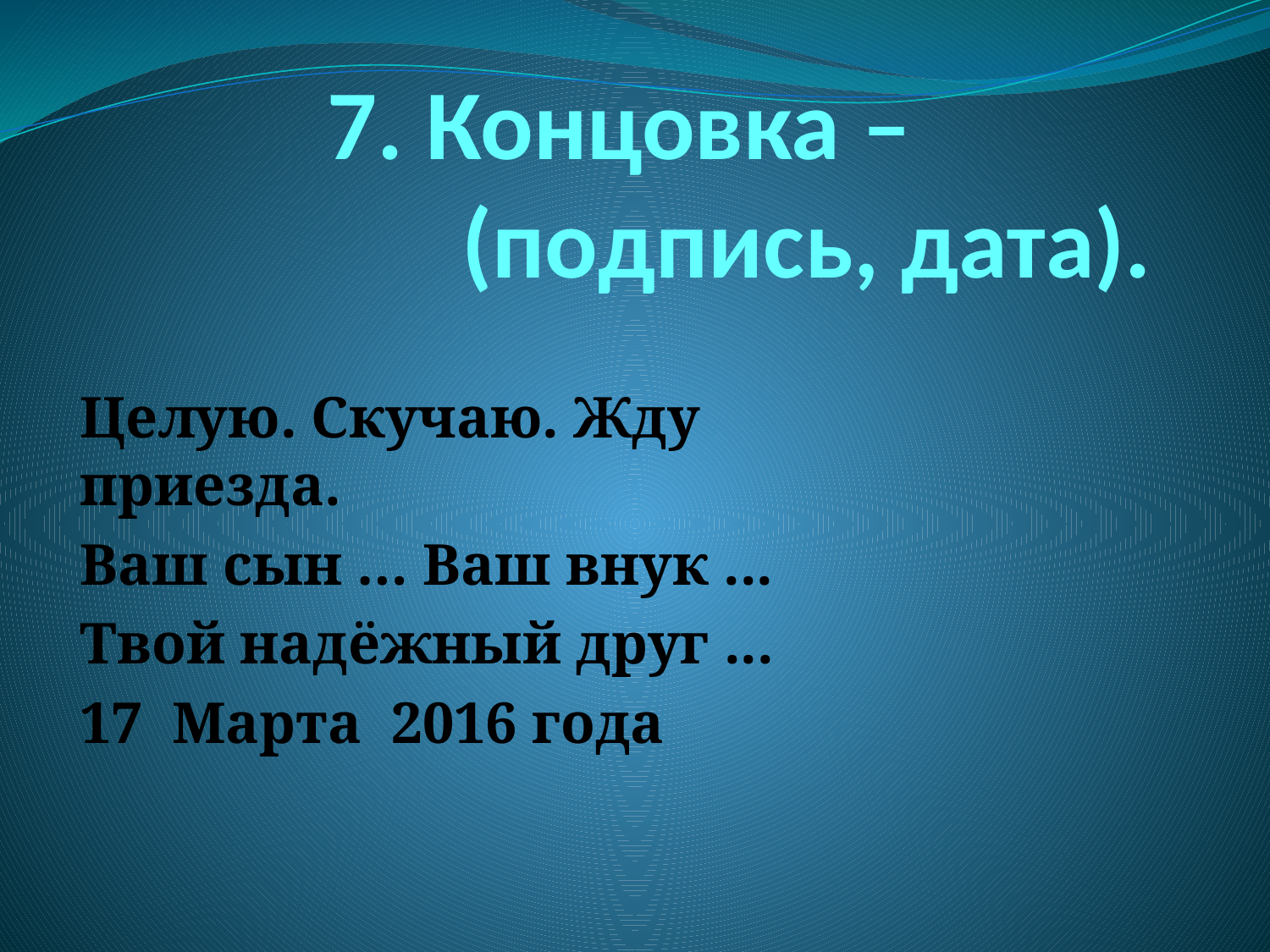

# 7. Концовка – (подпись, дата).
Целую. Скучаю. Жду приезда.
Ваш сын … Ваш внук ...
Твой надёжный друг ...
17  Марта  2016 года